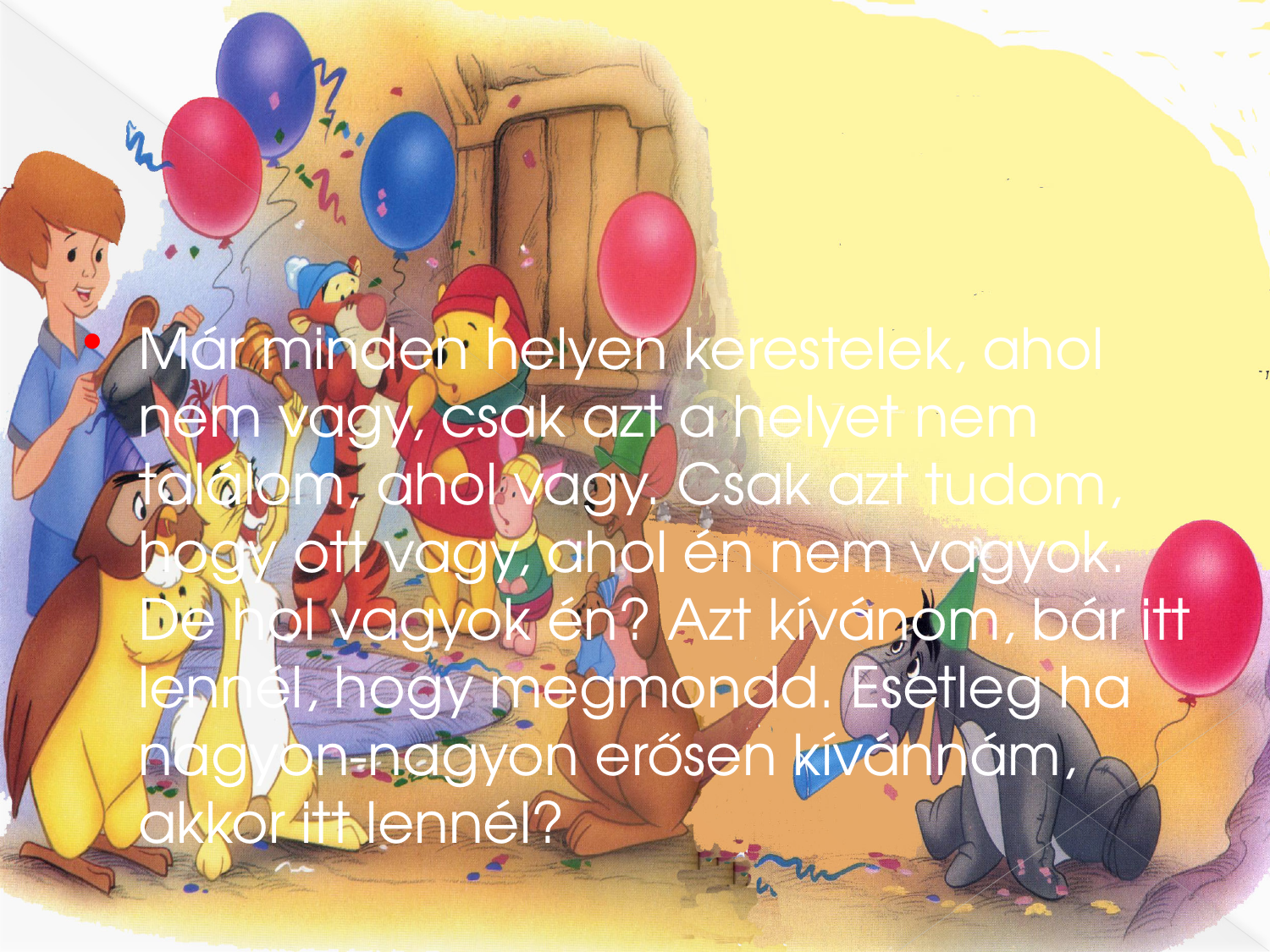

#

Már minden helyen kerestelek, ahol nem vagy, csak azt a helyet nem találom, ahol vagy. Csak azt tudom, hogy ott vagy, ahol én nem vagyok. De hol vagyok én? Azt kívánom, bár itt lennél, hogy megmondd. Esetleg ha nagyon-nagyon erősen kívánnám, akkor itt lennél?